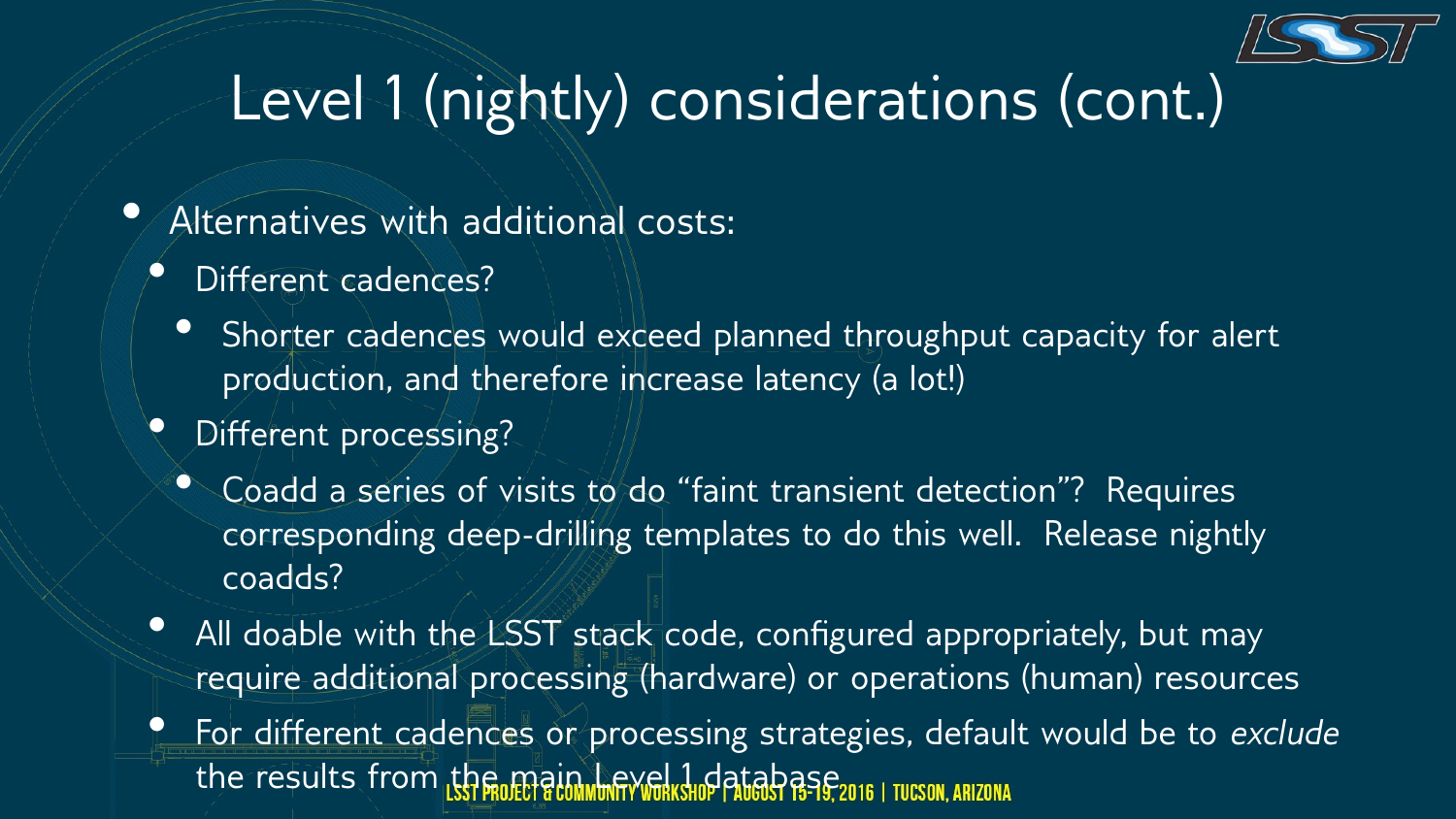

# Level 1 (nightly) considerations (cont.)
Alternatives with additional costs:
Different cadences?
Shorter cadences would exceed planned throughput capacity for alert production, and therefore increase latency (a lot!)
Different processing?
Coadd a series of visits to do “faint transient detection”?  Requires corresponding deep-drilling templates to do this well.  Release nightly coadds?
All doable with the LSST stack code, configured appropriately, but may require additional processing (hardware) or operations (human) resources
For different cadences or processing strategies, default would be to exclude the results from the main Level 1 database